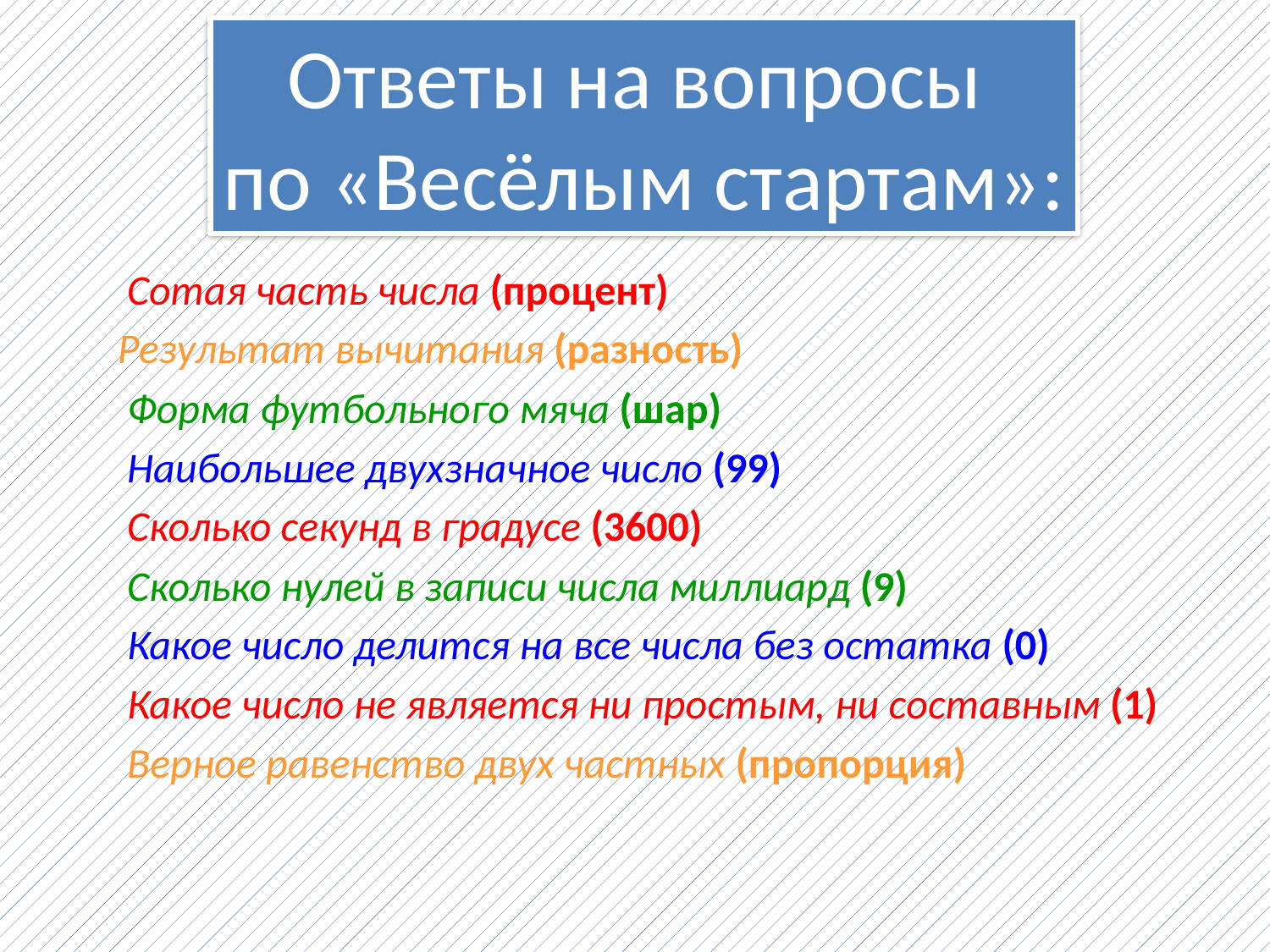

Ответы на вопросы
по «Весёлым стартам»:
 Сотая часть числа (процент)
Результат вычитания (разность)
 Форма футбольного мяча (шар)
 Наибольшее двухзначное число (99)
 Сколько секунд в градусе (3600)
 Сколько нулей в записи числа миллиард (9)
 Какое число делится на все числа без остатка (0)
 Какое число не является ни простым, ни составным (1)
 Верное равенство двух частных (пропорция)